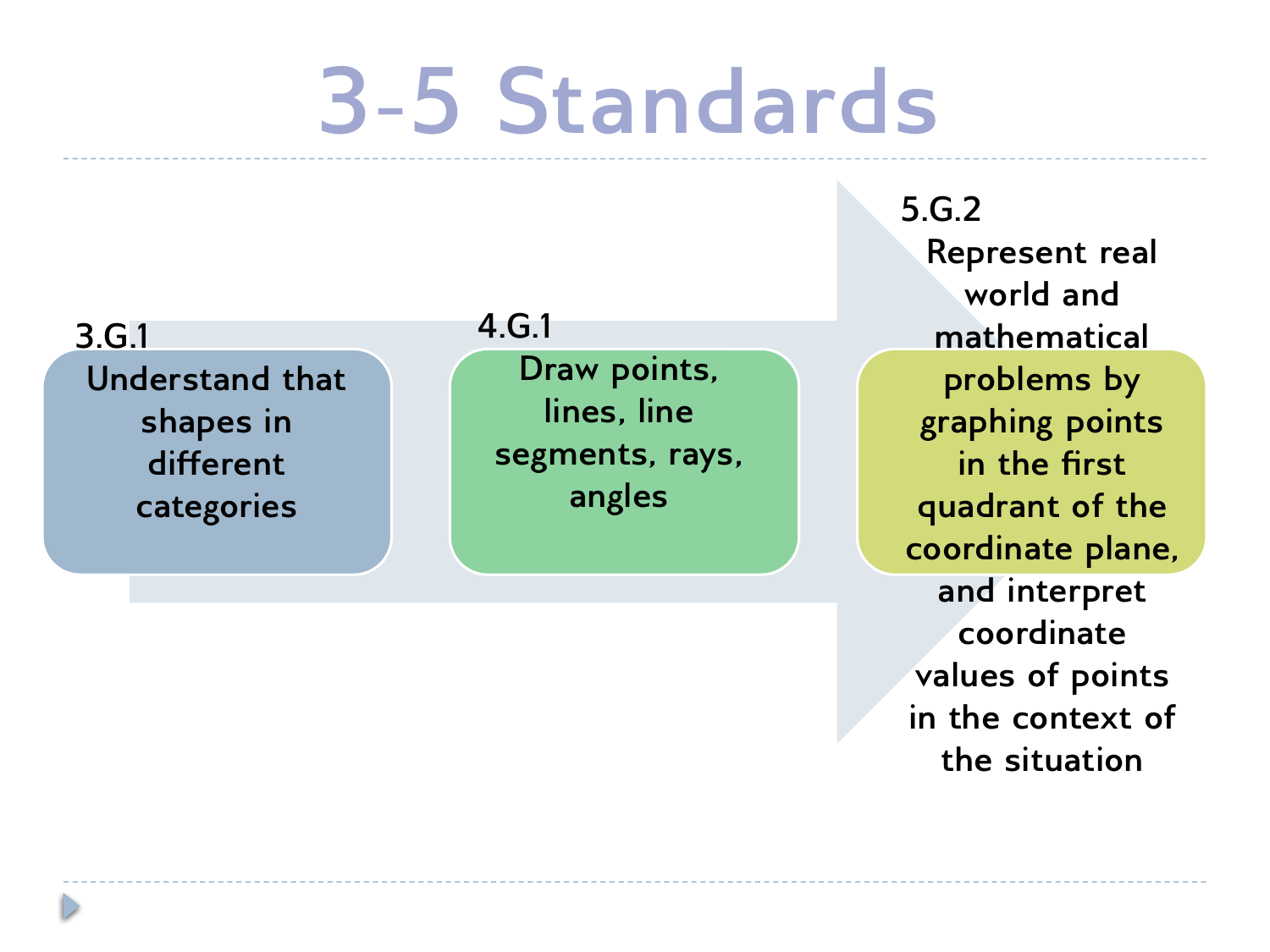

3-5 Standards

5.G.2
Represent real world and mathematical problems by graphing points
in the first quadrant of the coordinate plane, and interpret coordinate
values of points in the context of the situation
4.G.1
Draw points, lines, line segments, rays, angles
3.G.1
Understand that shapes in different categories